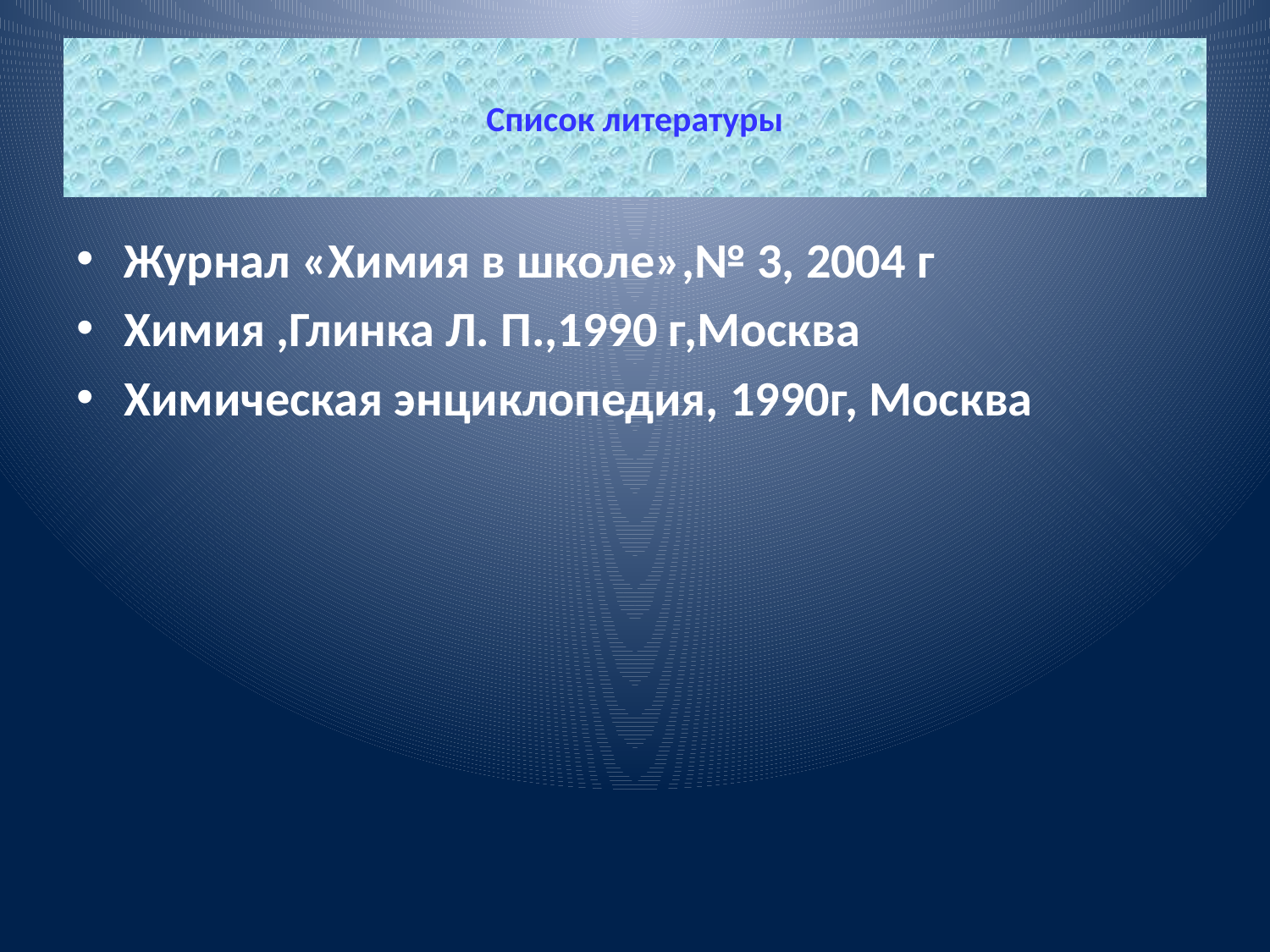

# Список литературы
Журнал «Химия в школе»,№ 3, 2004 г
Химия ,Глинка Л. П.,1990 г,Москва
Химическая энциклопедия, 1990г, Москва